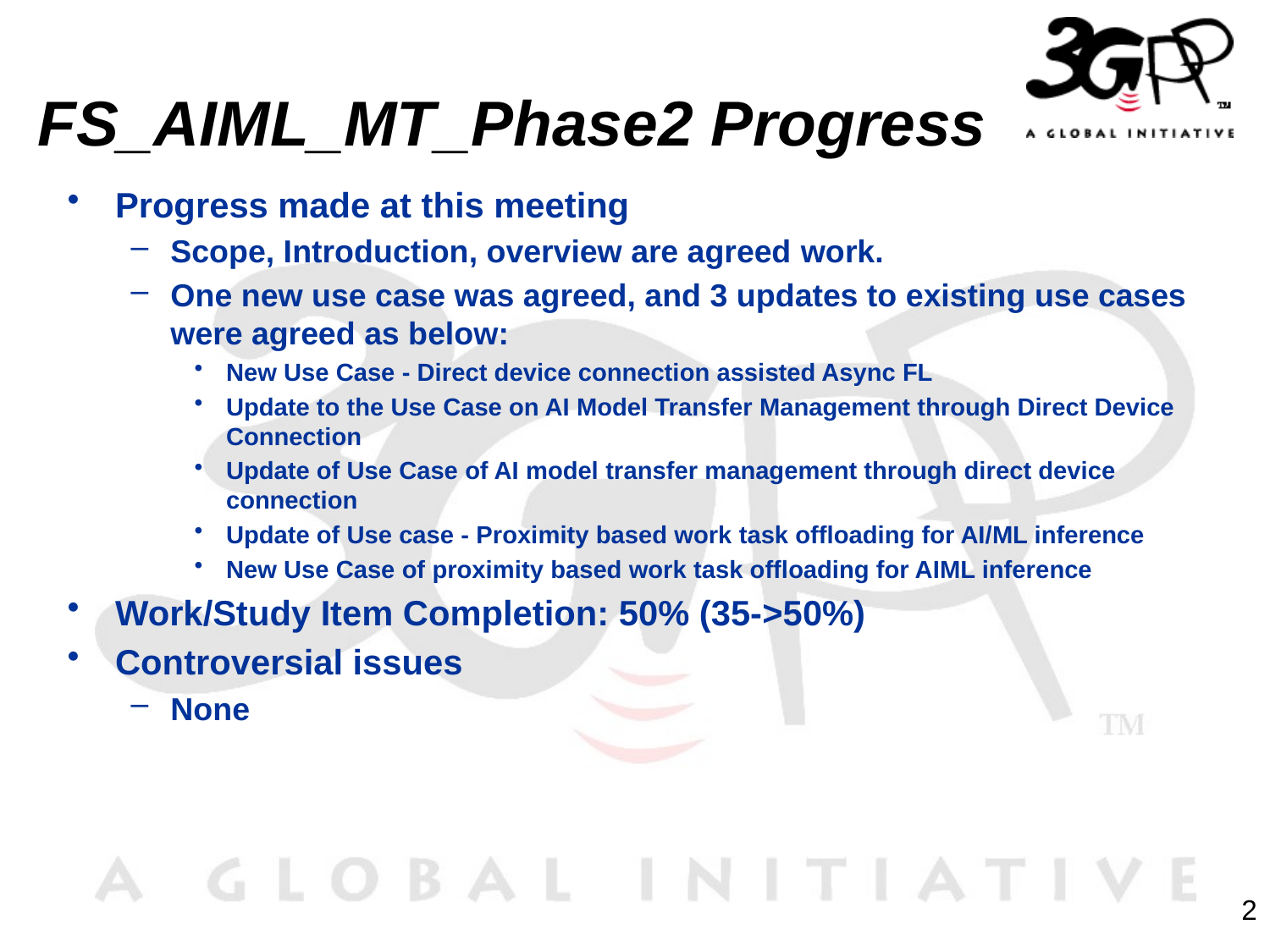

# FS_AIML_MT_Phase2 Progress
Progress made at this meeting
Scope, Introduction, overview are agreed work.
One new use case was agreed, and 3 updates to existing use cases were agreed as below:
New Use Case - Direct device connection assisted Async FL
Update to the Use Case on AI Model Transfer Management through Direct Device Connection
Update of Use Case of AI model transfer management through direct device connection
Update of Use case - Proximity based work task offloading for AI/ML inference
New Use Case of proximity based work task offloading for AIML inference
Work/Study Item Completion: 50% (35->50%)
Controversial issues
None
2